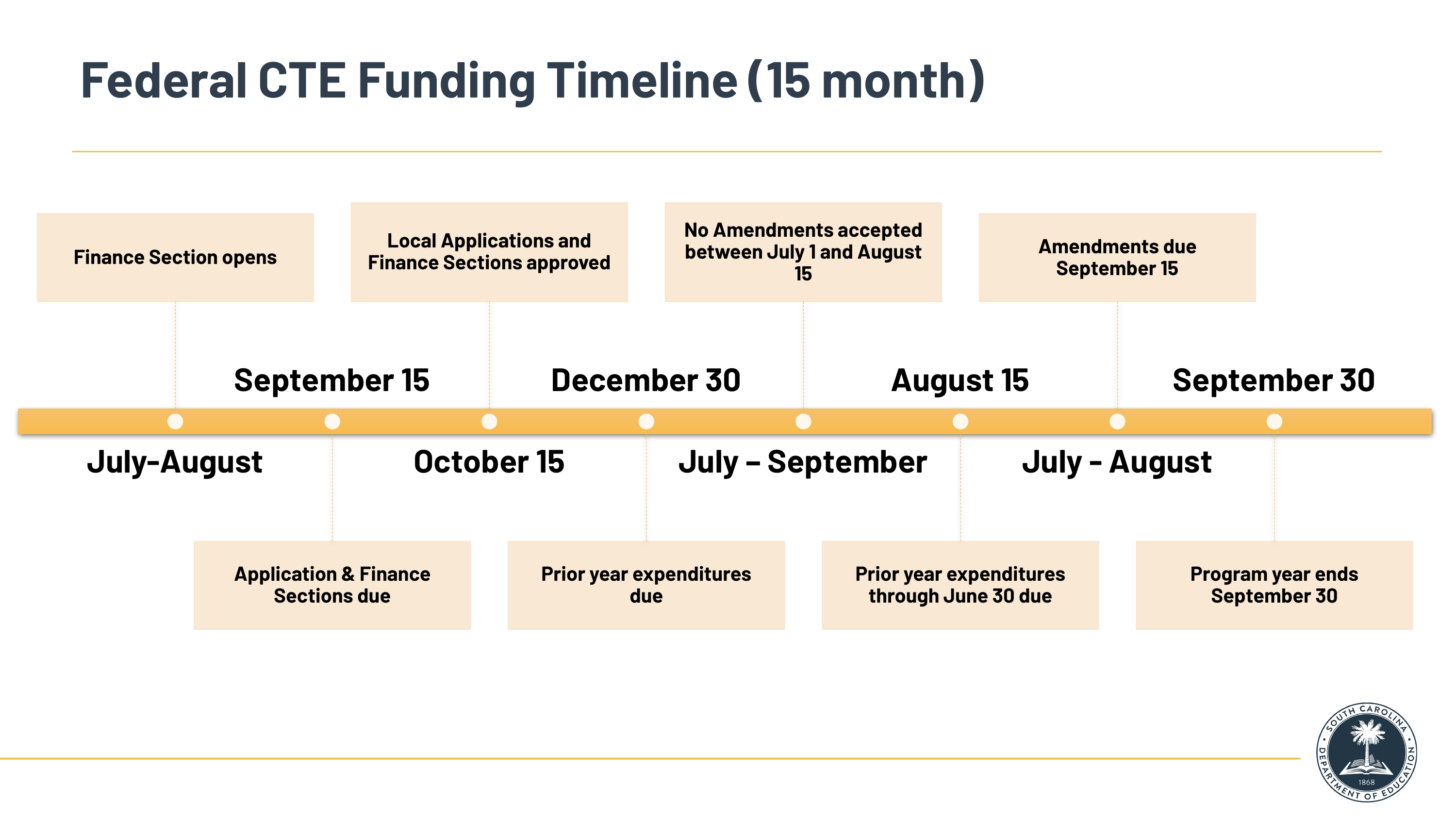

# Federal CTE Funding Timeline (15 month)
July-August
Finance Section opens
September 15
Application & Finance Sections due
October 15
Local Applications and Finance Sections approved
December 30
Prior year expenditures due
July – September
No Amendments accepted between July 1 and August 15
August 15
Prior year expenditures through June 30 due
July - August
Amendments due September 15
September 30
Program year ends September 30